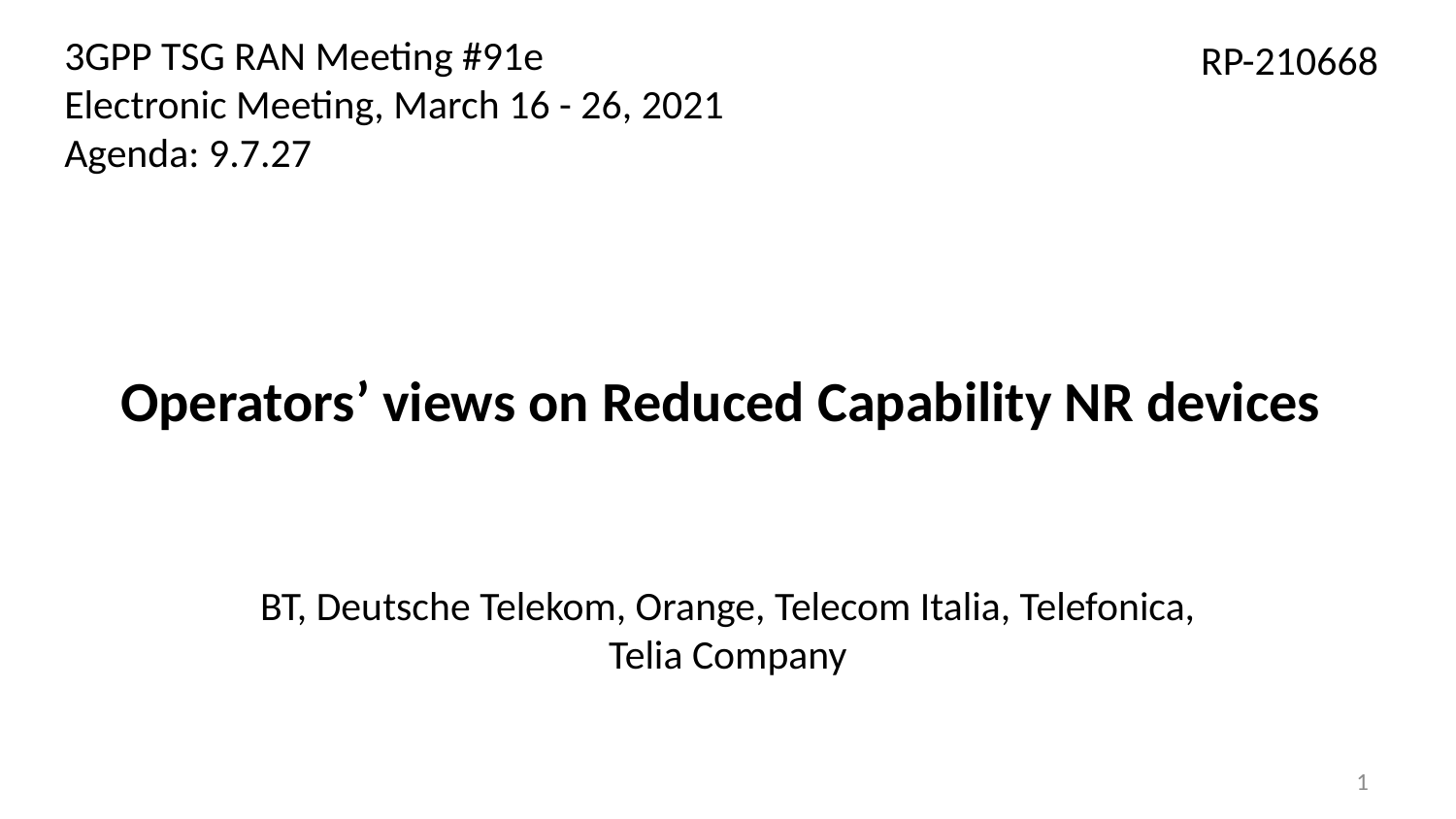

3GPP TSG RAN Meeting #91e
Electronic Meeting, March 16 - 26, 2021
Agenda: 9.7.27
 RP-210668
# Operators’ views on Reduced Capability NR devices
BT, Deutsche Telekom, Orange, Telecom Italia, Telefonica, Telia Company
1